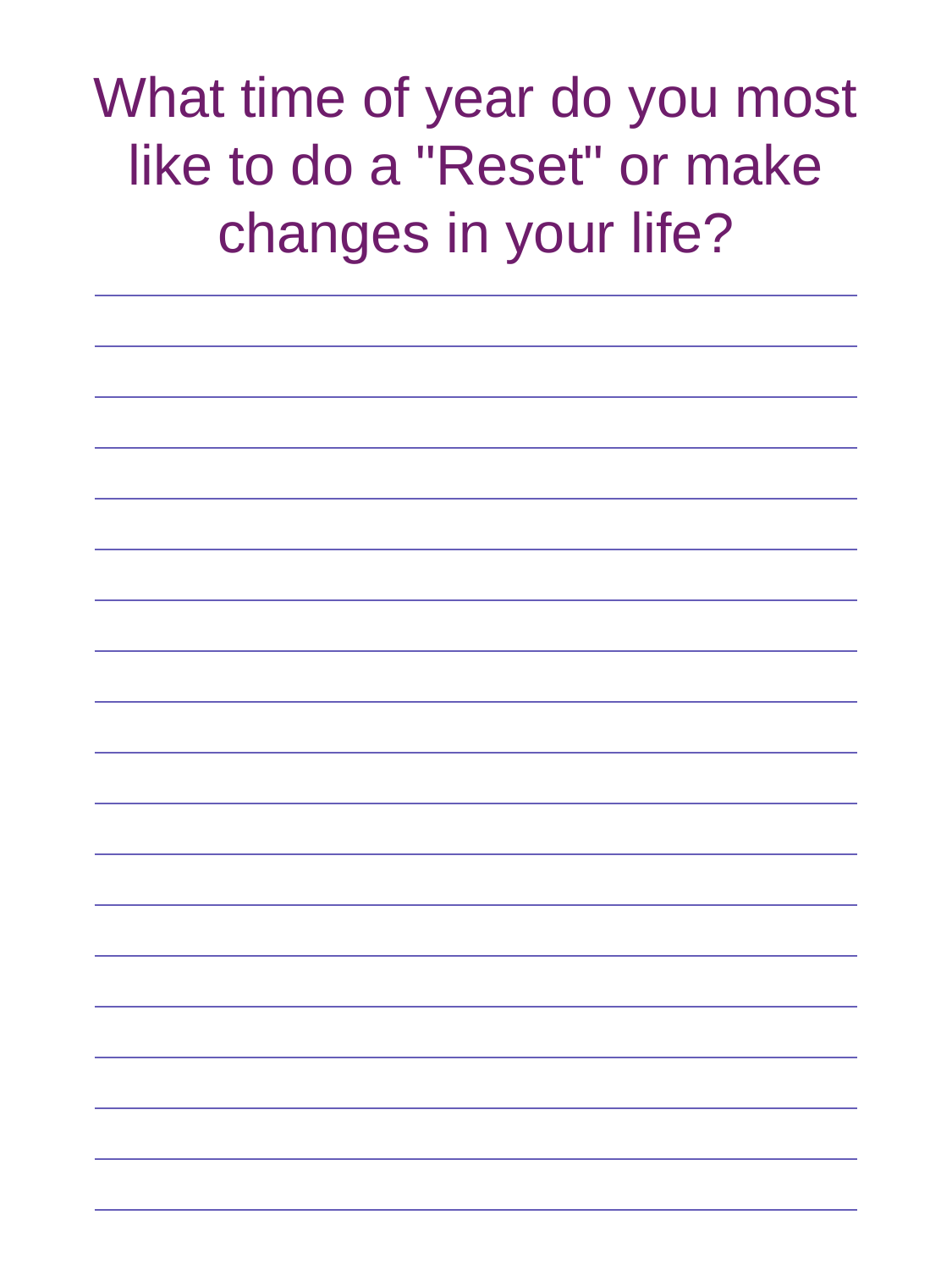

What time of year do you most like to do a "Reset" or make changes in your life?
|  |
| --- |
|  |
|  |
|  |
|  |
|  |
|  |
|  |
|  |
|  |
|  |
|  |
|  |
|  |
|  |
|  |
|  |
|  |